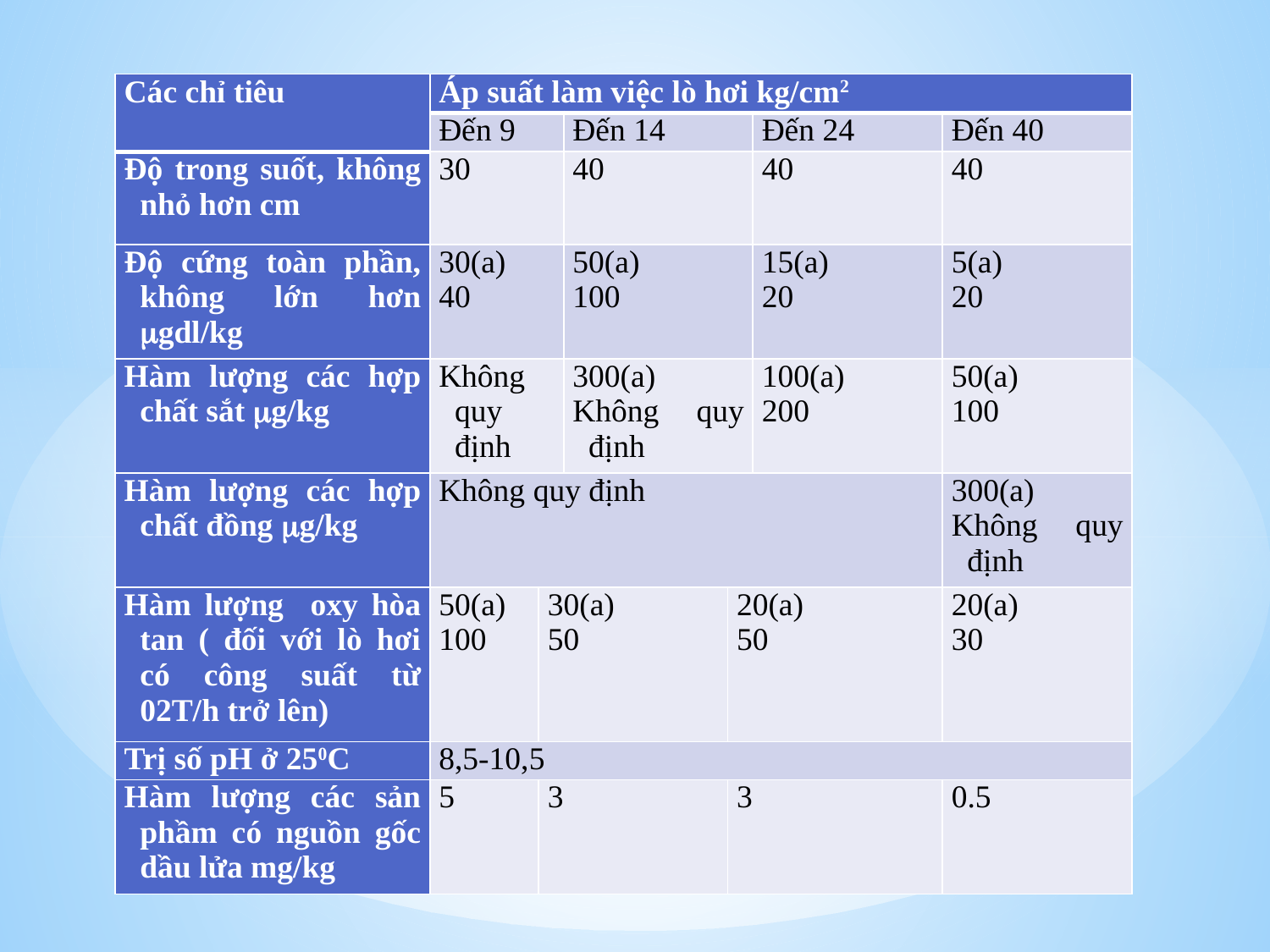

| Các chỉ tiêu | Áp suất làm việc lò hơi kg/cm2 |  |  |  |  |  |
| --- | --- | --- | --- | --- | --- | --- |
|  | Đến 9 |  | Đến 14 |  | Đến 24 | Đến 40 |
| Độ trong suốt, không nhỏ hơn cm | 30 |  | 40 |  | 40 | 40 |
| Độ cứng toàn phần, không lớn hơn μgdl/kg | 30(a) 40 |  | 50(a) 100 |  | 15(a) 20 | 5(a) 20 |
| Hàm lượng các hợp chất sắt μg/kg | Không quy định |  | 300(a) Không quy định |  | 100(a) 200 | 50(a) 100 |
| Hàm lượng các hợp chất đồng μg/kg | Không quy định |  |  |  |  | 300(a) Không quy định |
| Hàm lượng oxy hòa tan ( đối với lò hơi có công suất từ 02T/h trở lên) | 50(a) 100 | 30(a) 50 |  | 20(a) 50 |  | 20(a) 30 |
| Trị số pH ở 250C | 8,5-10,5 |  |  |  |  |  |
| Hàm lượng các sản phầm có nguồn gốc dầu lửa mg/kg | 5 | 3 |  | 3 |  | 0.5 |
123
123